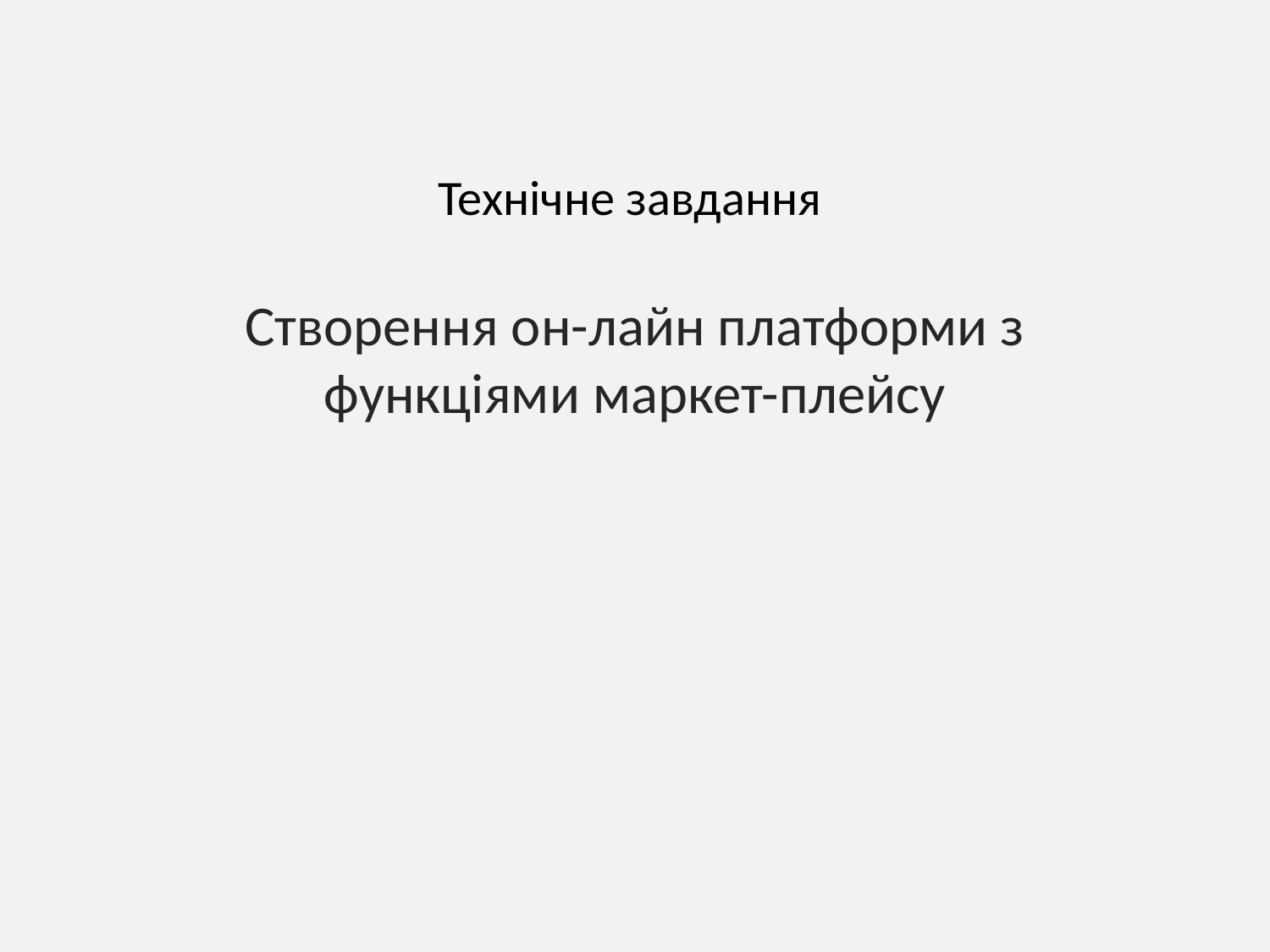

# Технічне завдання
Створення он-лайн платформи з функціями маркет-плейсу